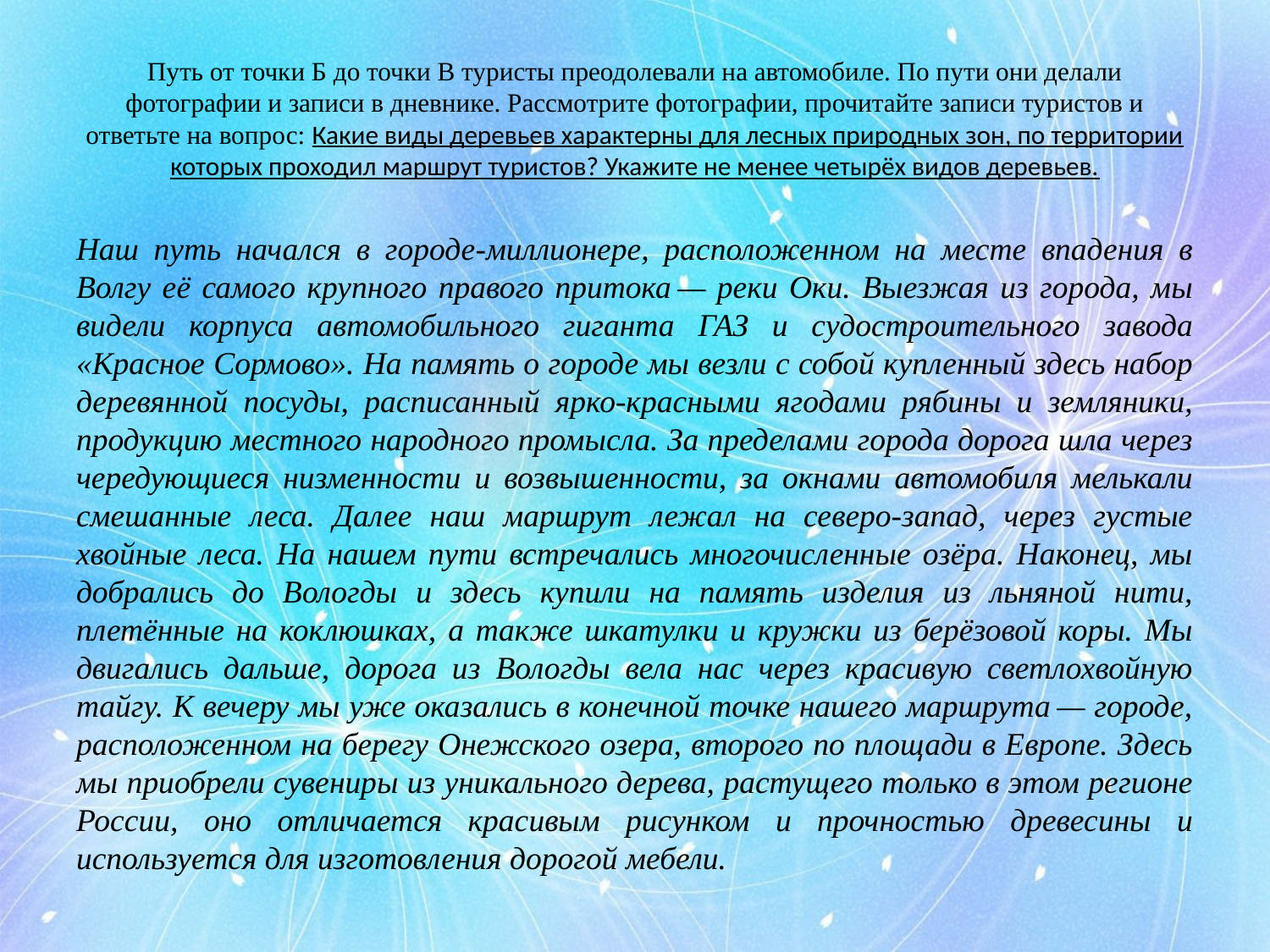

# Путь от точки Б до точки В туристы преодолевали на автомобиле. По пути они делали фотографии и записи в дневнике. Рассмотрите фотографии, прочитайте записи туристов и ответьте на вопрос: Какие виды деревьев характерны для лесных природных зон, по территории которых проходил маршрут туристов? Укажите не менее четырёх видов деревьев.
Наш путь начался в городе-миллионере, расположенном на месте впадения в Волгу её самого крупного правого притока — реки Оки. Выезжая из города, мы видели корпуса автомобильного гиганта ГАЗ и судостроительного завода «Красное Сормово». На память о городе мы везли с собой купленный здесь набор деревянной посуды, расписанный ярко-красными ягодами рябины и земляники, продукцию местного народного промысла. За пределами города дорога шла через чередующиеся низменности и возвышенности, за окнами автомобиля мелькали смешанные леса. Далее наш маршрут лежал на северо-запад, через густые хвойные леса. На нашем пути встречались многочисленные озёра. Наконец, мы добрались до Вологды и здесь купили на память изделия из льняной нити, плетённые на коклюшках, а также шкатулки и кружки из берёзовой коры. Мы двигались дальше, дорога из Вологды вела нас через красивую светлохвойную тайгу. К вечеру мы уже оказались в конечной точке нашего маршрута — городе, расположенном на берегу Онежского озера, второго по площади в Европе. Здесь мы приобрели сувениры из уникального дерева, растущего только в этом регионе России, оно отличается красивым рисунком и прочностью древесины и используется для изготовления дорогой мебели.